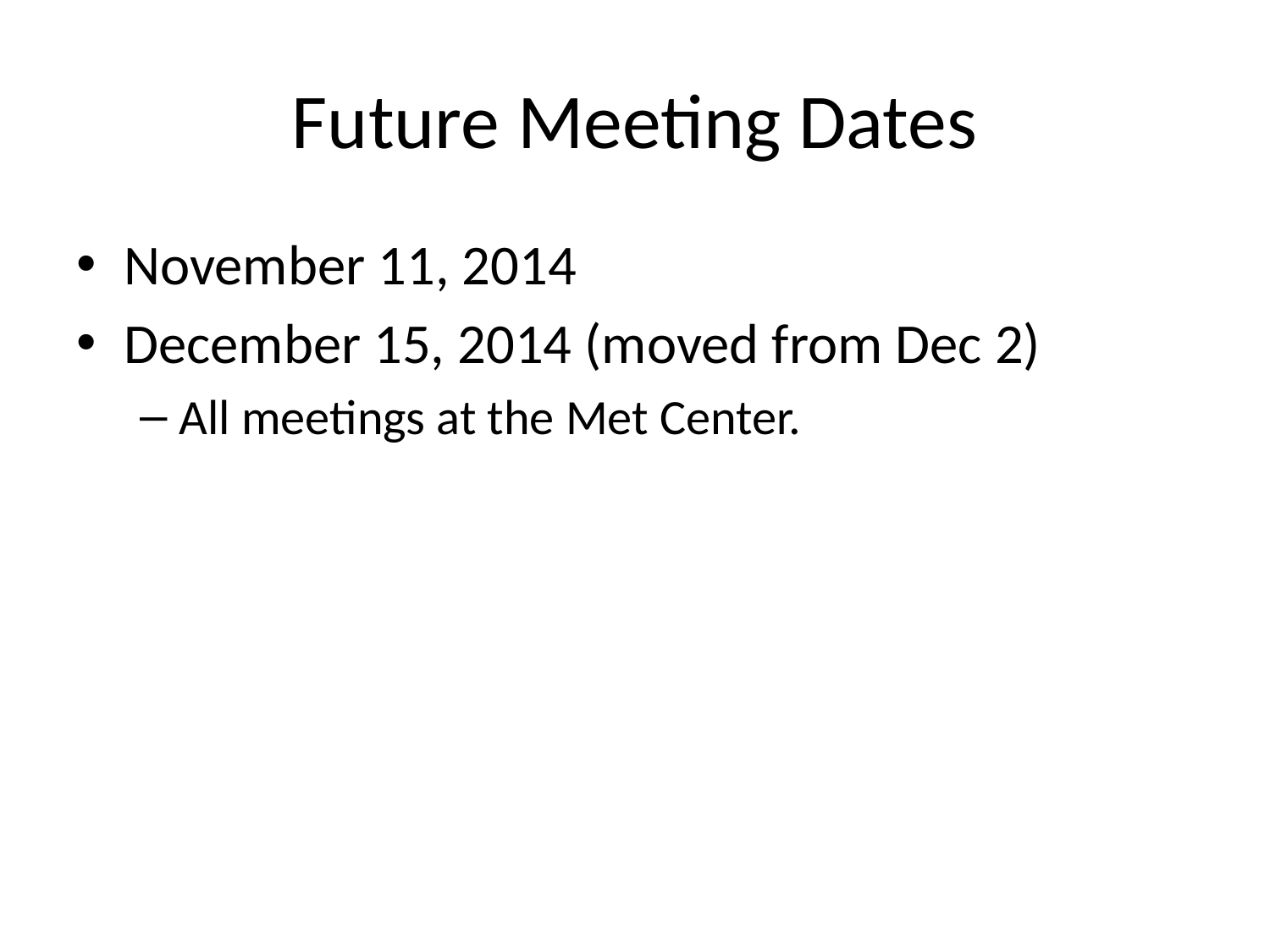

# Future Meeting Dates
November 11, 2014
December 15, 2014 (moved from Dec 2)
All meetings at the Met Center.